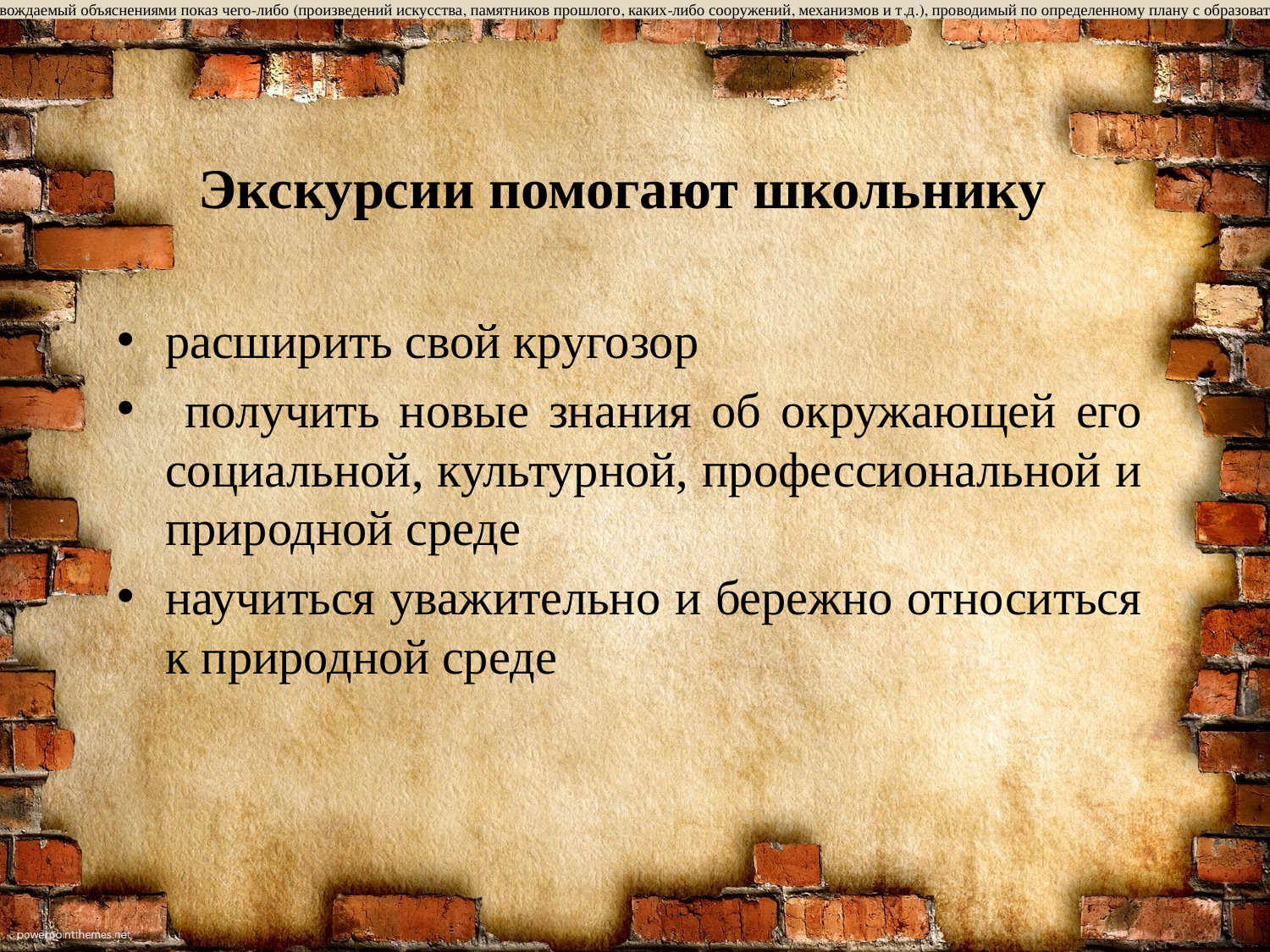

«Экскурсия (от лат. поездка) – коллективное или индивидуальное посещение достопримечательных мест, музеев и т.п. в учебных или культурно-просветительских целях под руководством экскурсовода».
«Экскурсия – организованный, сопровождаемый объяснениями показ чего-либо (произведений искусства, памятников прошлого, каких-либо сооружений, механизмов и т.д.), проводимый по определенному плану с образовательной или ознакомительной целью».
Экскурсии помогают школьнику

расширить свой кругозор
 получить новые знания об окружающей его социальной, культурной, профессиональной и природной среде
научиться уважительно и бережно относиться к природной среде